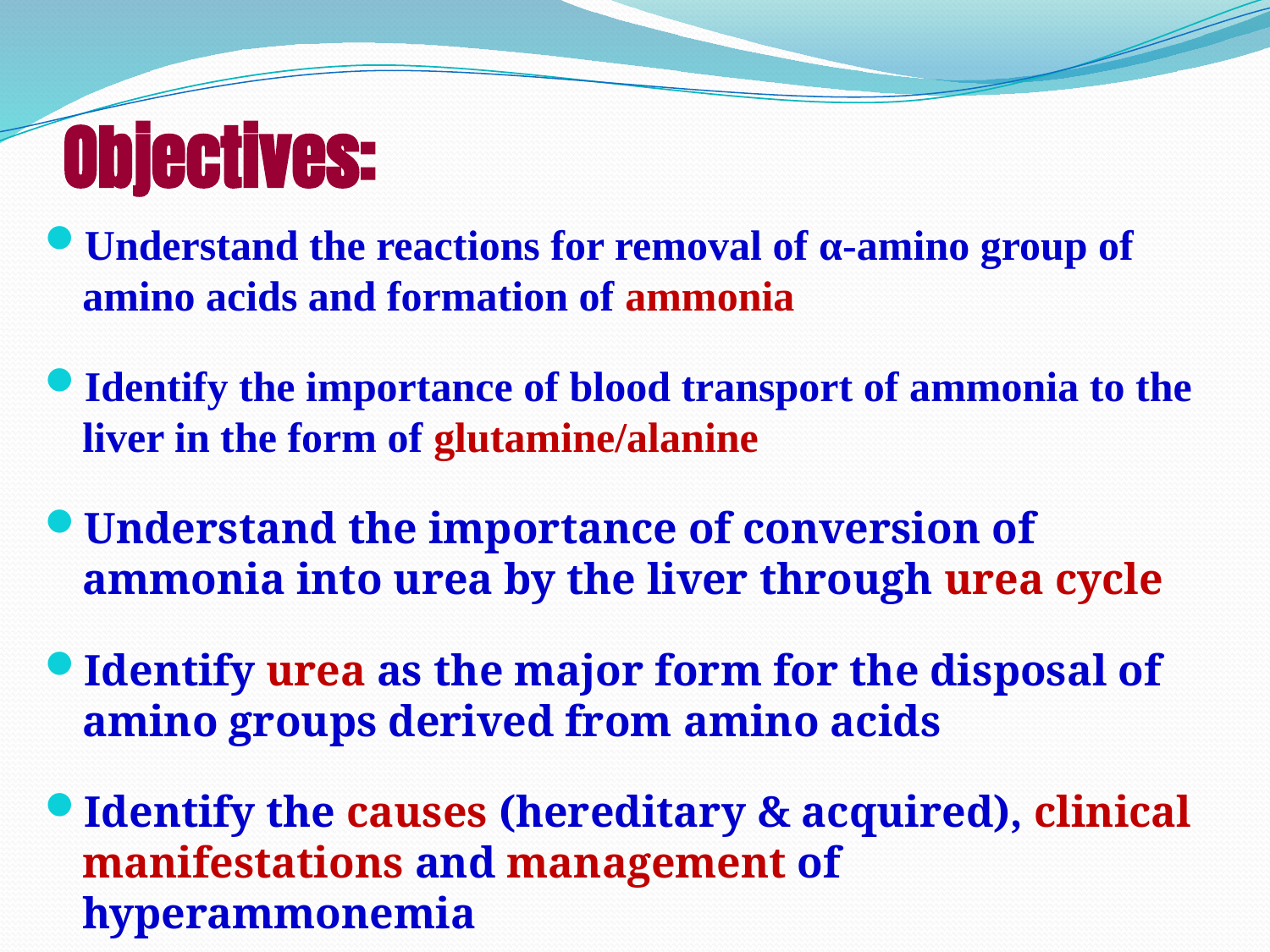

# Objectives:
Understand the reactions for removal of α-amino group of amino acids and formation of ammonia
Identify the importance of blood transport of ammonia to the liver in the form of glutamine/alanine
Understand the importance of conversion of ammonia into urea by the liver through urea cycle
Identify urea as the major form for the disposal of amino groups derived from amino acids
Identify the causes (hereditary & acquired), clinical manifestations and management of hyperammonemia